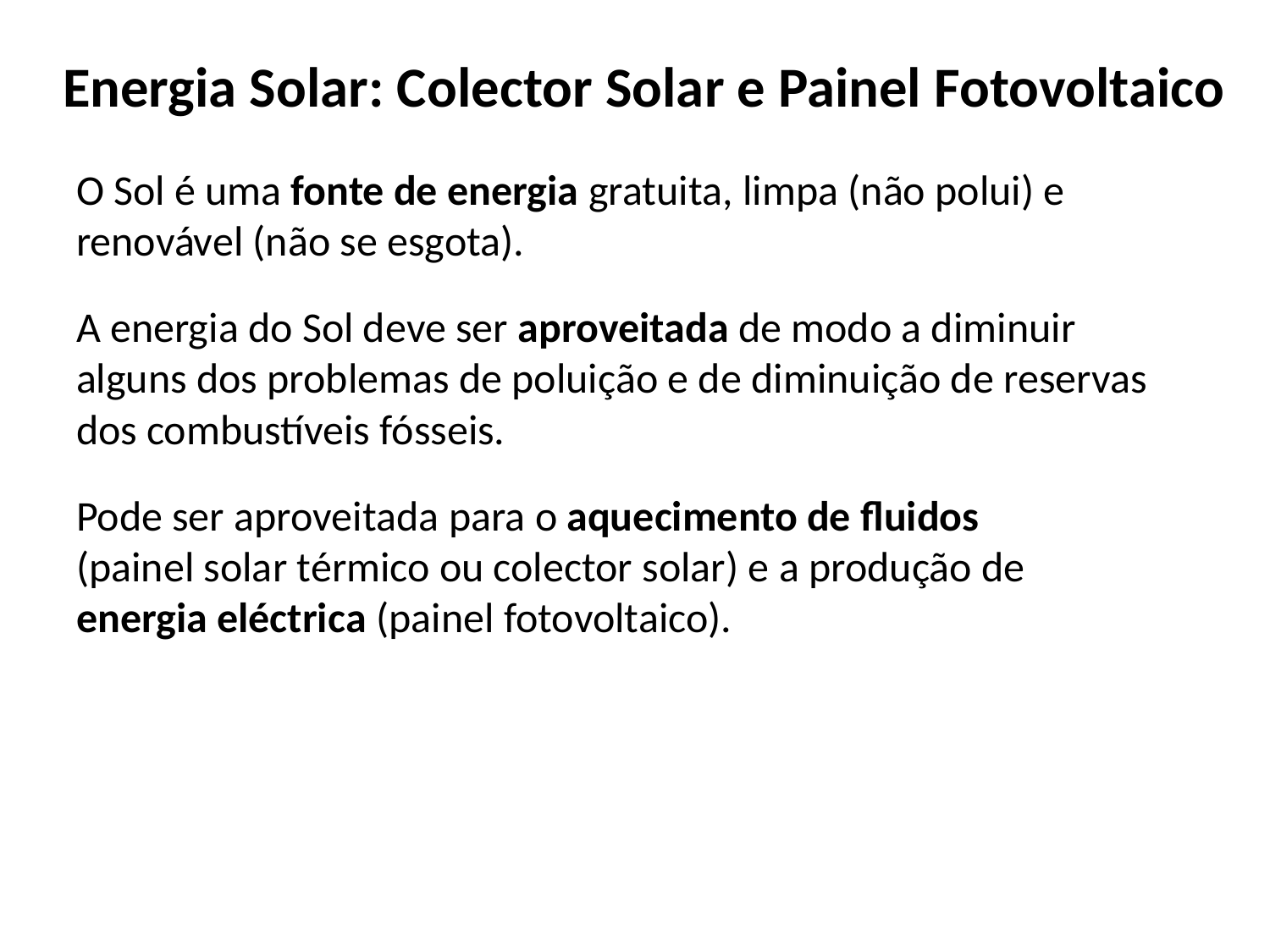

Energia Solar: Colector Solar e Painel Fotovoltaico
O Sol é uma fonte de energia gratuita, limpa (não polui) e renovável (não se esgota).
A energia do Sol deve ser aproveitada de modo a diminuir alguns dos problemas de poluição e de diminuição de reservas dos combustíveis fósseis.
Pode ser aproveitada para o aquecimento de fluidos
(painel solar térmico ou colector solar) e a produção de
energia eléctrica (painel fotovoltaico).